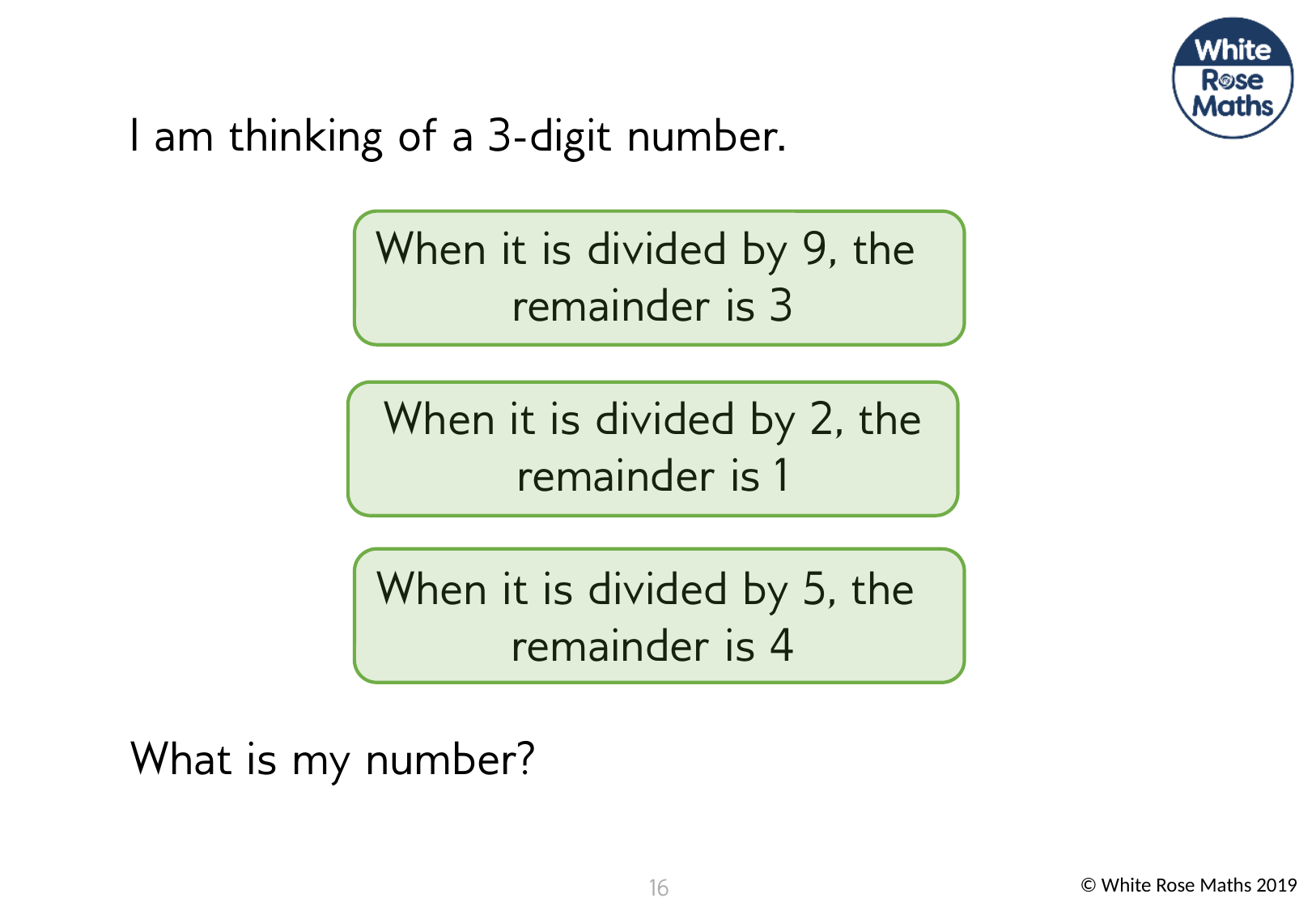

I am thinking of a 3-digit number.

When it is divided by 9, the
remainder is 3

When it is divided by 2, the
remainder is 1

When it is divided by 5, the
remainder is 4

What is my number?

16